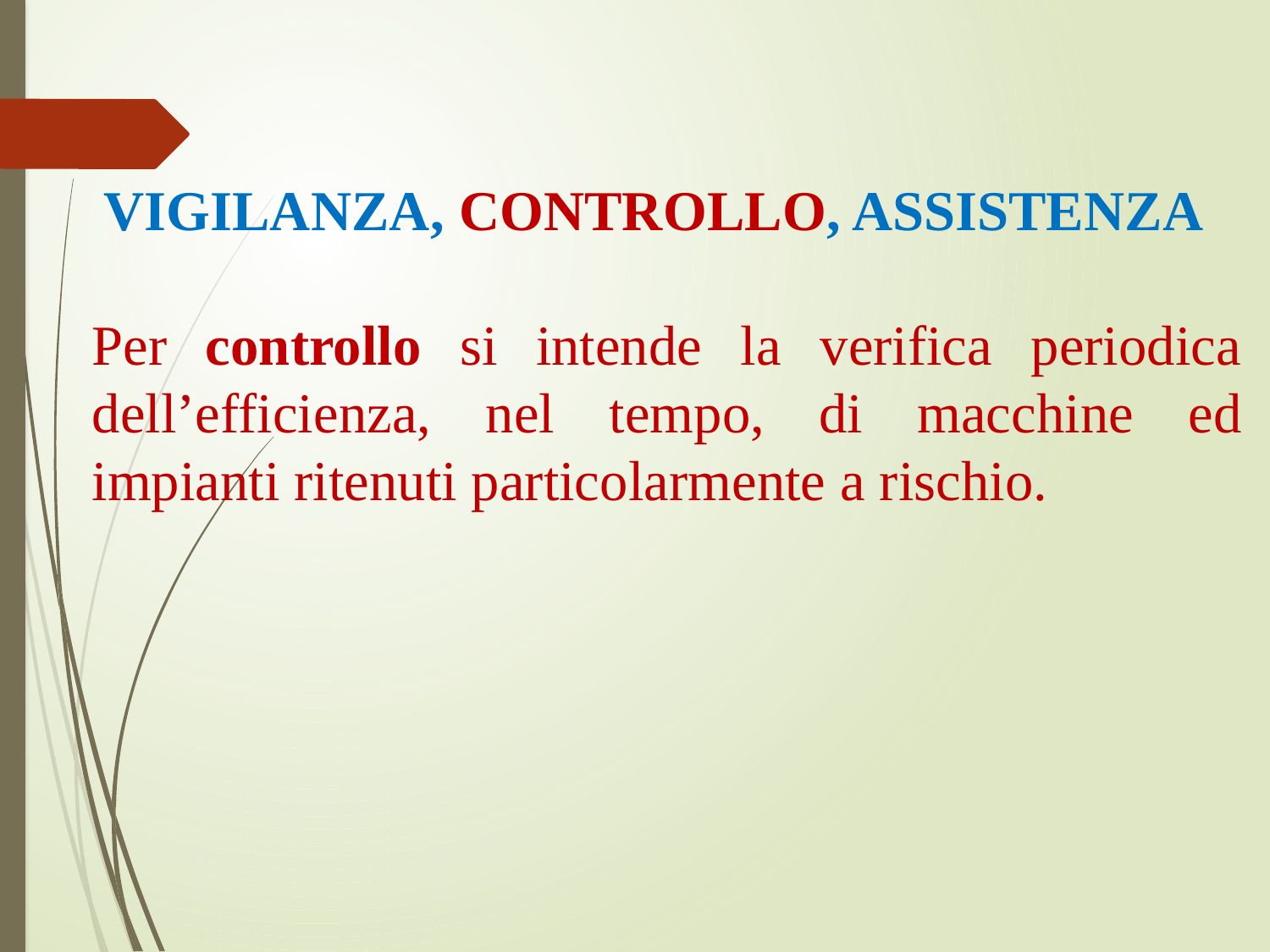

VIGILANZA, CONTROLLO, ASSISTENZA
Per controllo si intende la verifica periodica dell’efficienza, nel tempo, di macchine ed impianti ritenuti particolarmente a rischio.